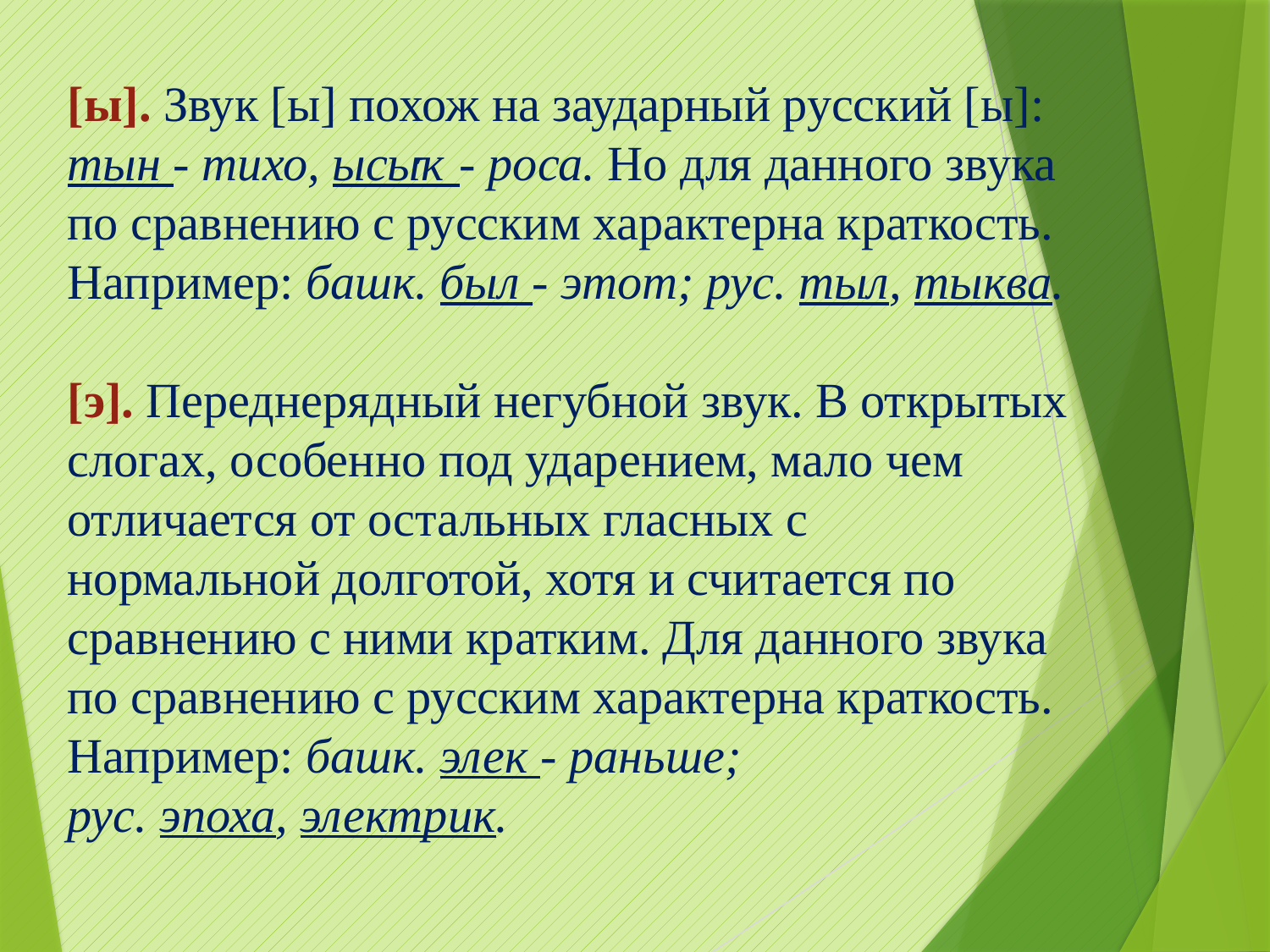

[ы]. Звук [ы] похож на заударный русский [ы]:
тын - тихо, ысыҡ - роса. Но для данного звука по сравнению с русским характерна краткость.
Например: башк. был - этот; рус. тыл, тыква.

[э]. Переднерядный негубной звук. В открытых слогах, особенно под ударением, мало чем отличается от остальных гласных с нормальной долготой, хотя и считается по сравнению с ними кратким. Для данного звука по сравнению с русским характерна краткость. Например: башк. элек - раньше; рус. эпоха, электрик.